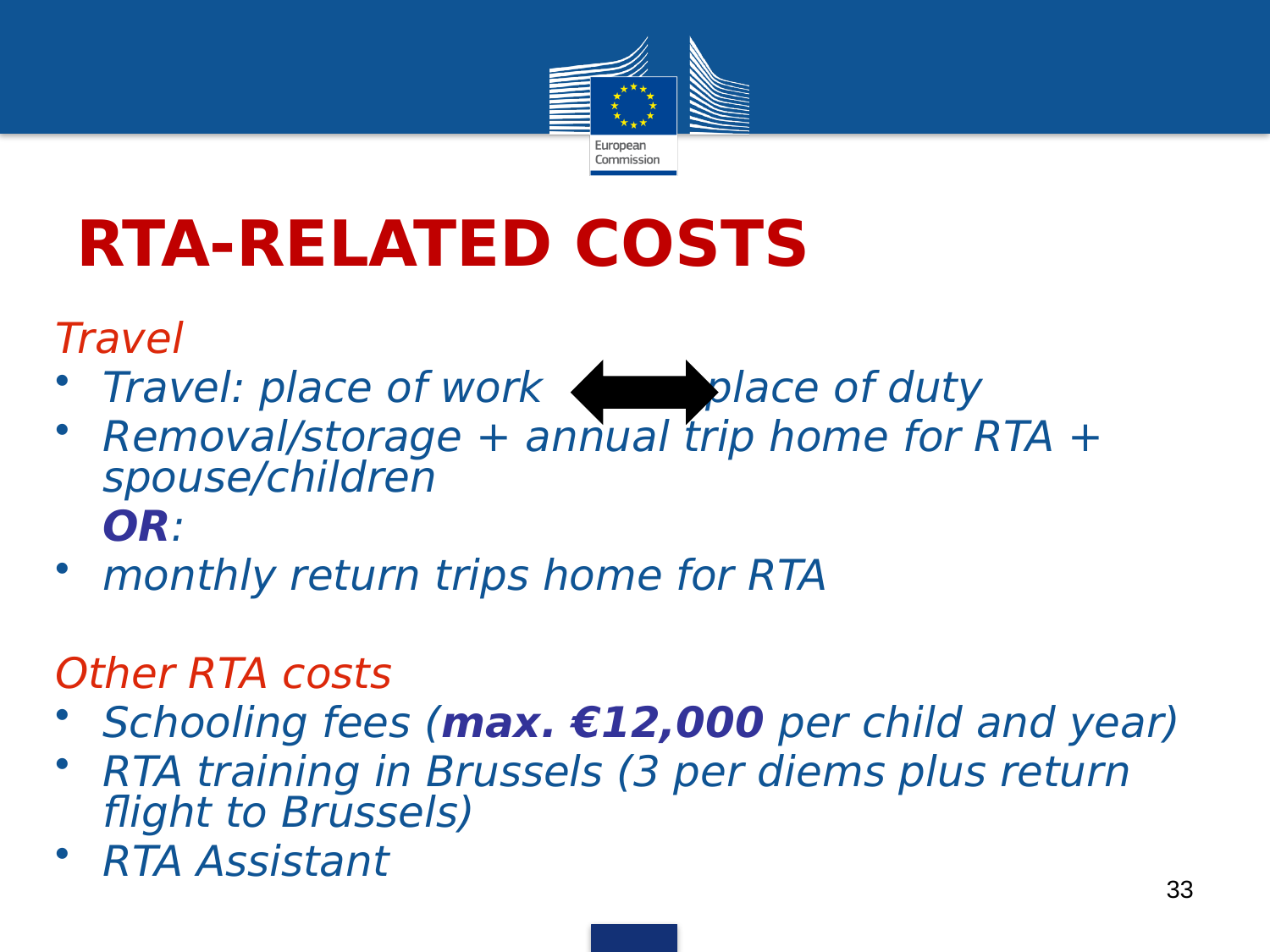

RTA-RELATED COSTS
Travel
Travel: place of work            place of duty
Removal/storage + annual trip home for RTA + spouse/children
	OR:
monthly return trips home for RTA

Other RTA costs
Schooling fees (max. €12,000 per child and year)
RTA training in Brussels (3 per diems plus return flight to Brussels)
RTA Assistant

33